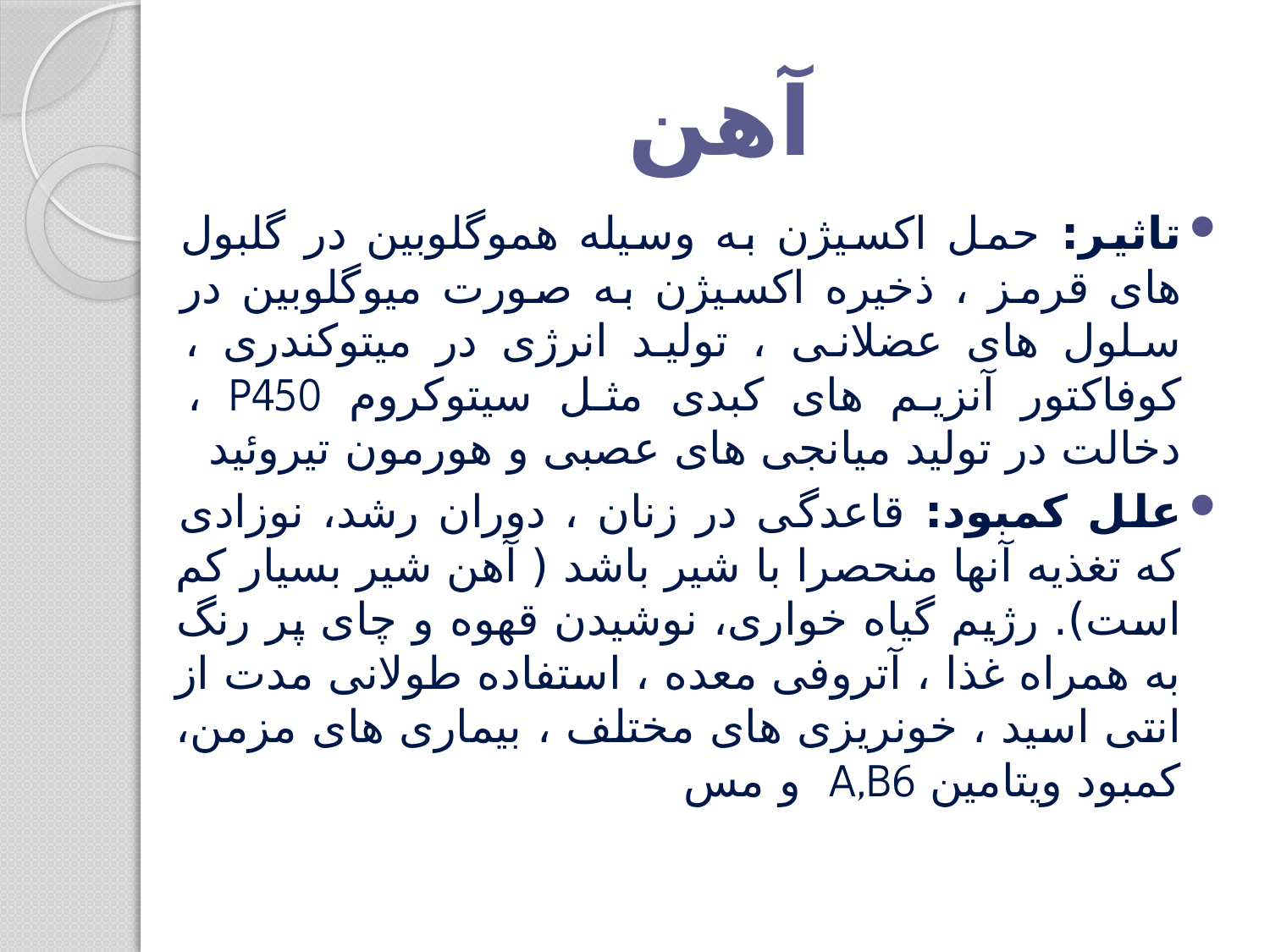

# آهن
تاثیر: حمل اکسیژن به وسیله هموگلوبین در گلبول های قرمز ، ذخیره اکسیژن به صورت میوگلوبین در سلول های عضلانی ، تولید انرژی در میتوکندری ، کوفاکتور آنزیم های کبدی مثل سیتوکروم P450 ، دخالت در تولید میانجی های عصبی و هورمون تیروئید
علل کمبود: قاعدگی در زنان ، دوران رشد، نوزادی که تغذیه آنها منحصرا با شیر باشد ( آهن شیر بسیار کم است). رژیم گیاه خواری، نوشیدن قهوه و چای پر رنگ به همراه غذا ، آتروفی معده ، استفاده طولانی مدت از انتی اسید ، خونریزی های مختلف ، بیماری های مزمن، کمبود ویتامین A,B6  و مس